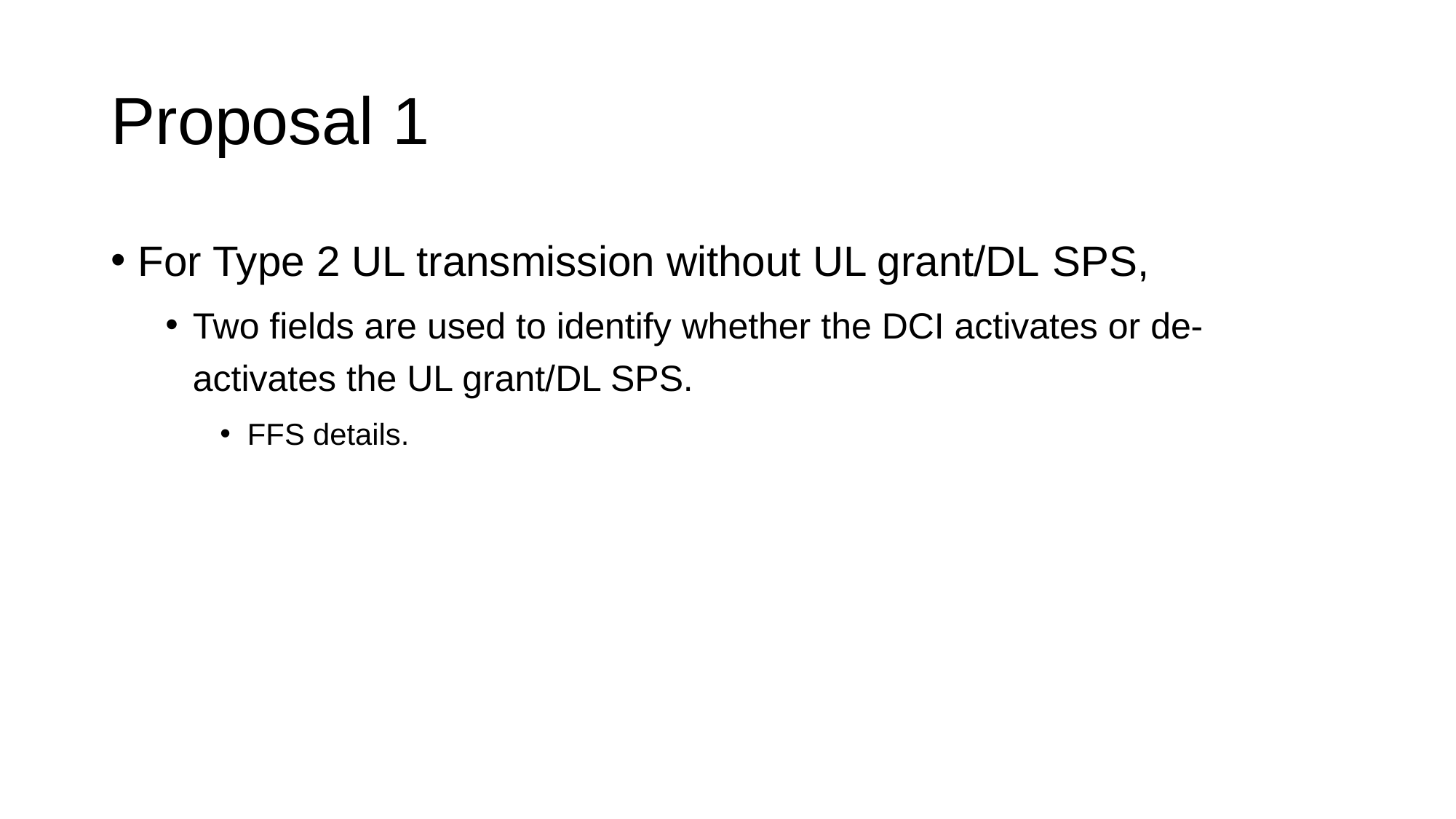

# Proposal 1
For Type 2 UL transmission without UL grant/DL SPS,
Two fields are used to identify whether the DCI activates or de-activates the UL grant/DL SPS.
FFS details.